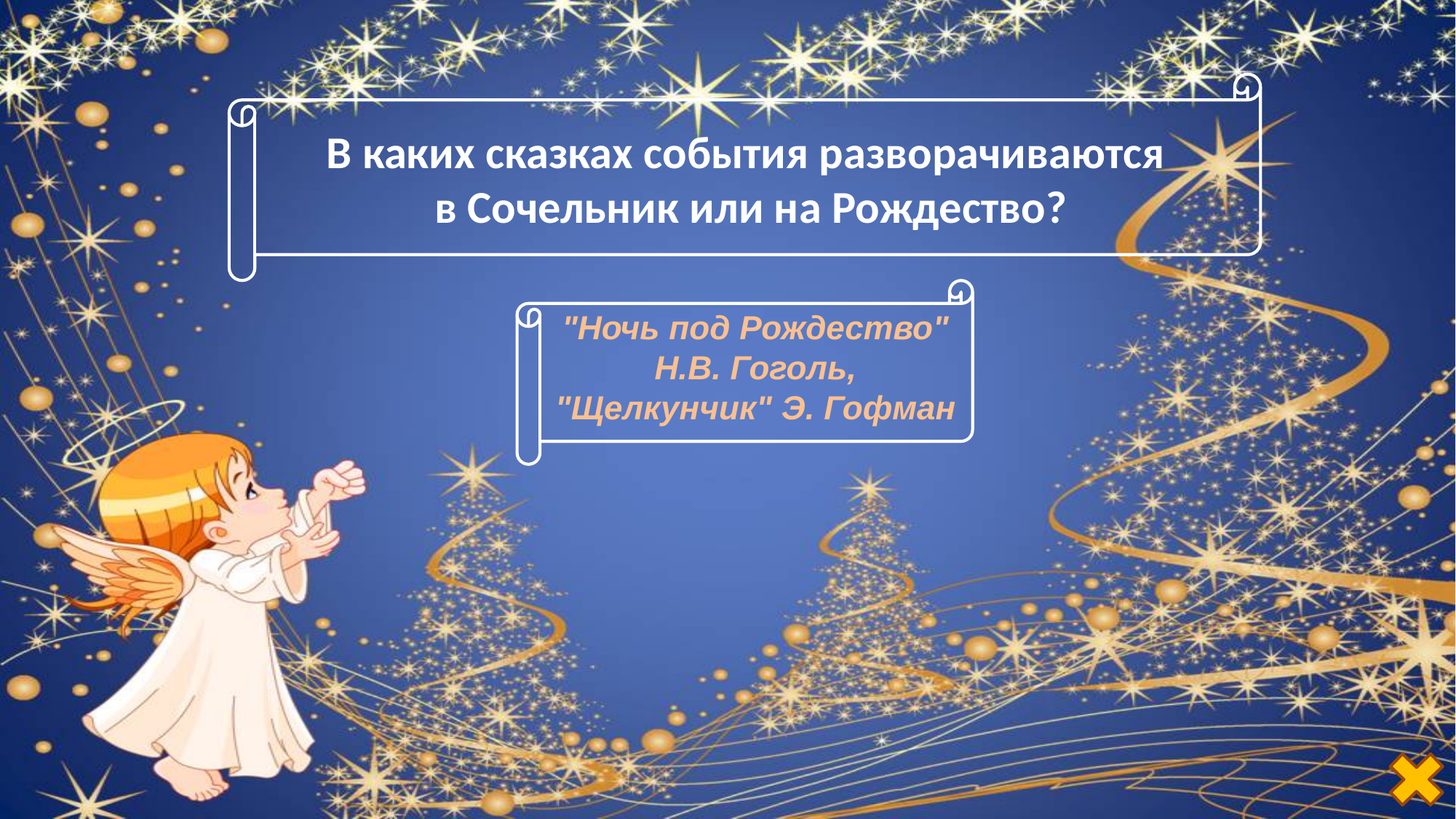

В каких сказках события разворачиваются
в Сочельник или на Рождество?

"Ночь под Рождество" Н.В. Гоголь, "Щелкунчик" Э. Гофман